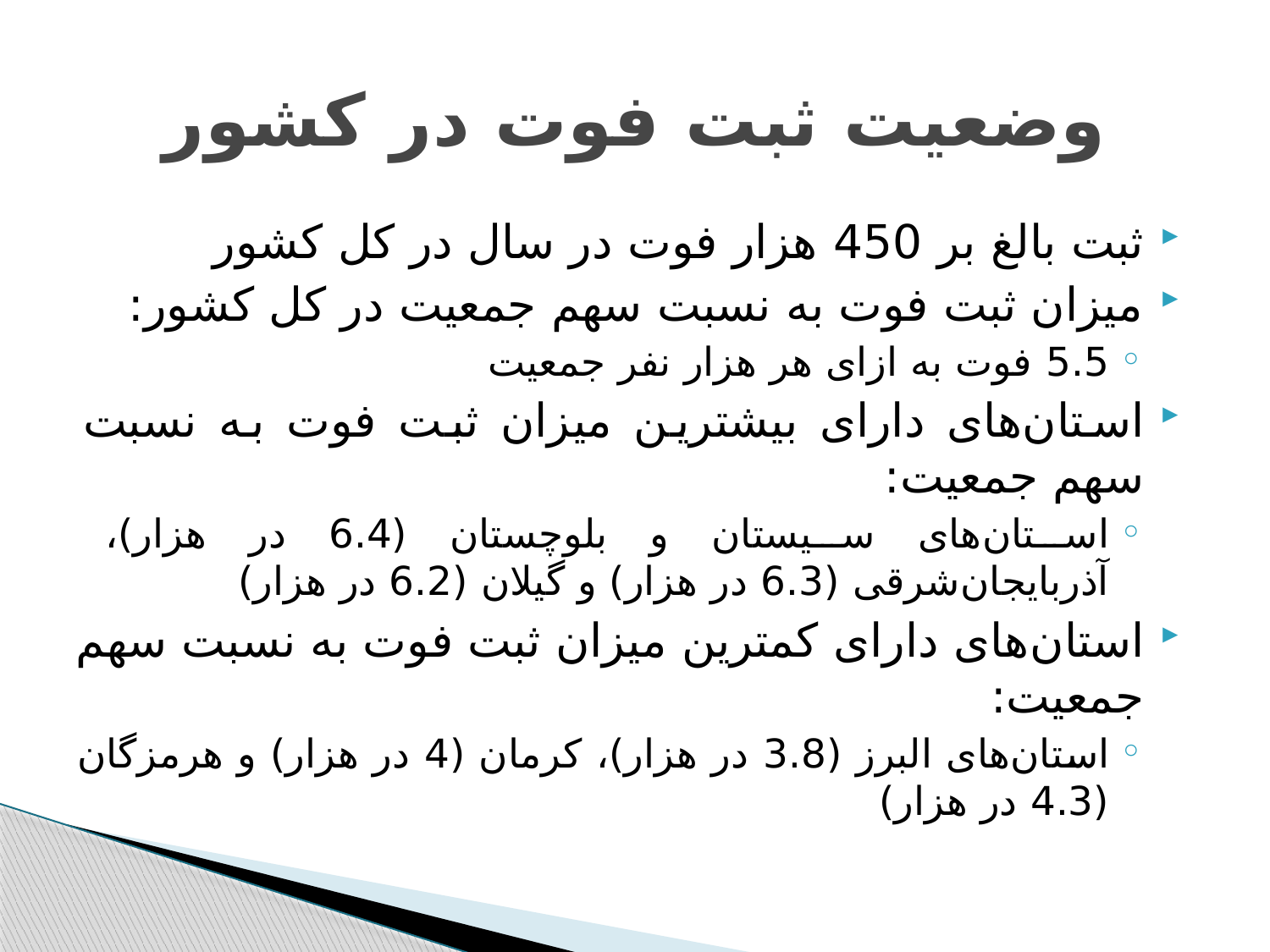

# وضعیت ثبت فوت در کشور
ثبت بالغ بر 450 هزار فوت در سال در کل کشور
میزان ثبت فوت به نسبت سهم جمعیت در کل کشور:
5.5 فوت به ازای هر هزار نفر جمعیت
استان‌های دارای بیشترین میزان ثبت فوت به نسبت سهم جمعیت:
استان‌های سیستان و بلوچستان (6.4 در هزار)، آذربایجان‌شرقی (6.3 در هزار) و گیلان (6.2 در هزار)
استان‌های دارای کمترین میزان ثبت فوت به نسبت سهم جمعیت:
استان‌های البرز (3.8 در هزار)، کرمان (4 در هزار) و هرمزگان (4.3 در هزار)